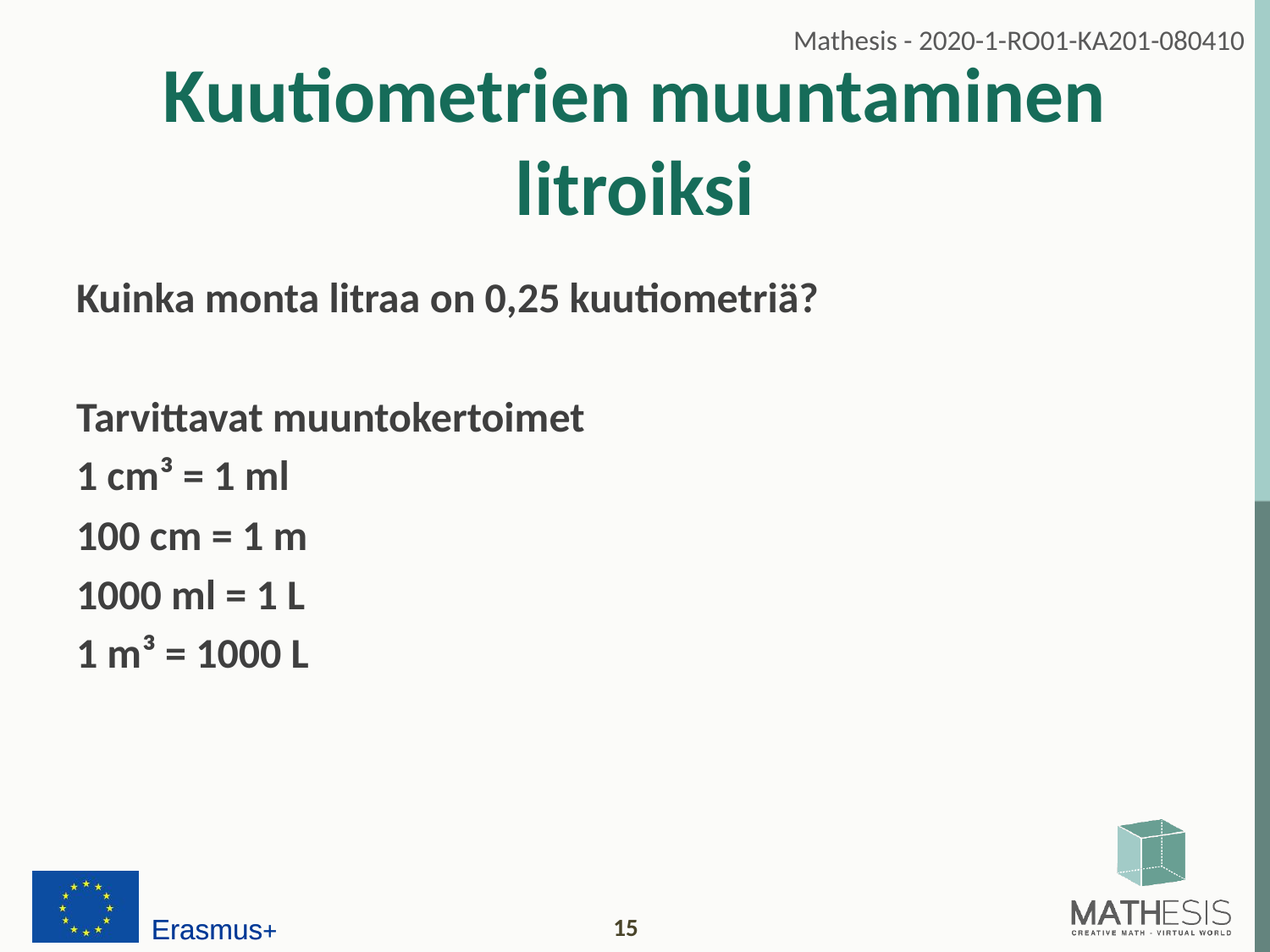

# Kuutiometrien muuntaminen litroiksi
Kuinka monta litraa on 0,25 kuutiometriä?

Tarvittavat muuntokertoimet
1 cm³ = 1 ml
100 cm = 1 m
1000 ml = 1 L
1 m³ = 1000 L